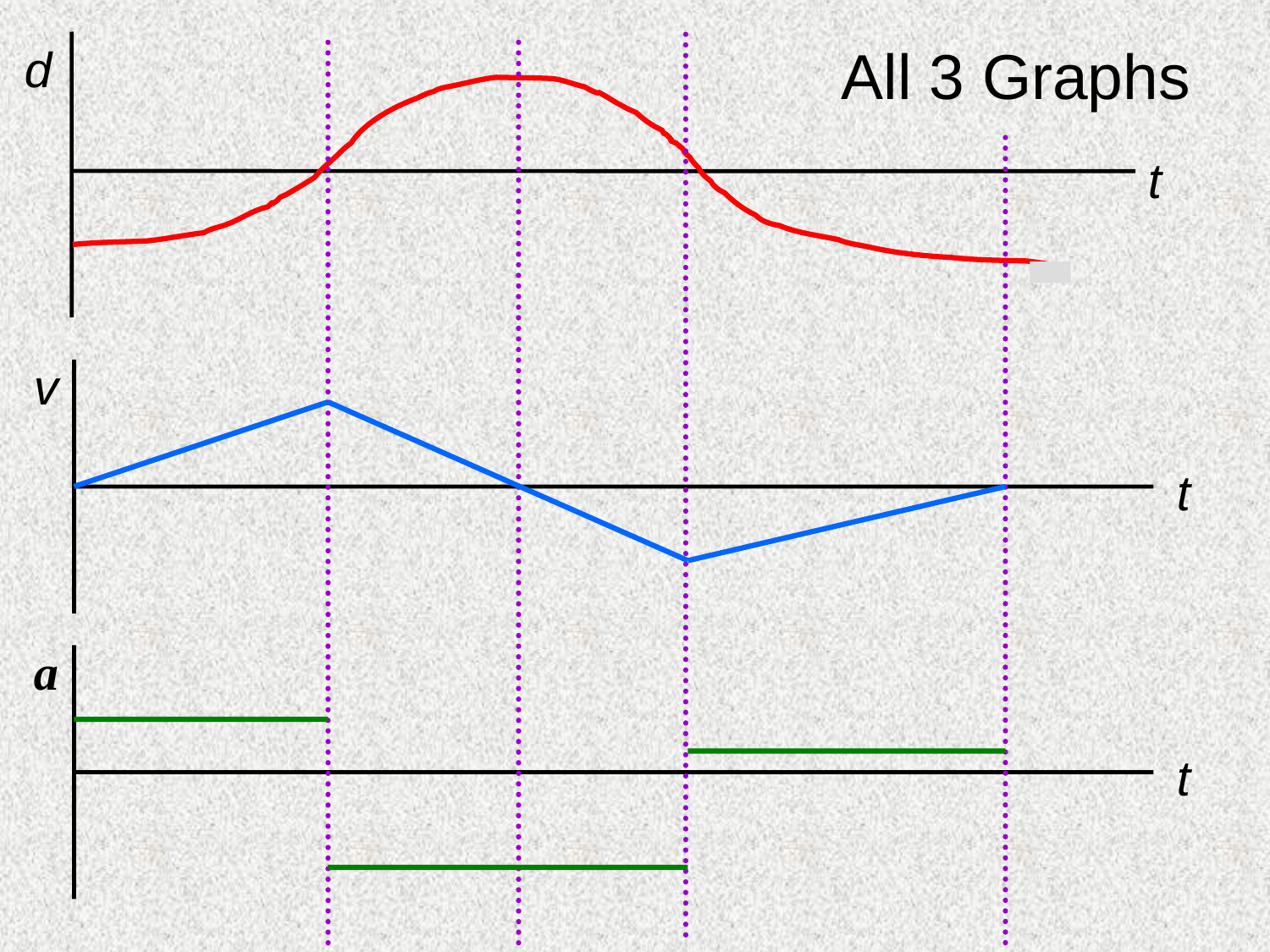

# All 3 Graphs
 d

t

v

t

a

t